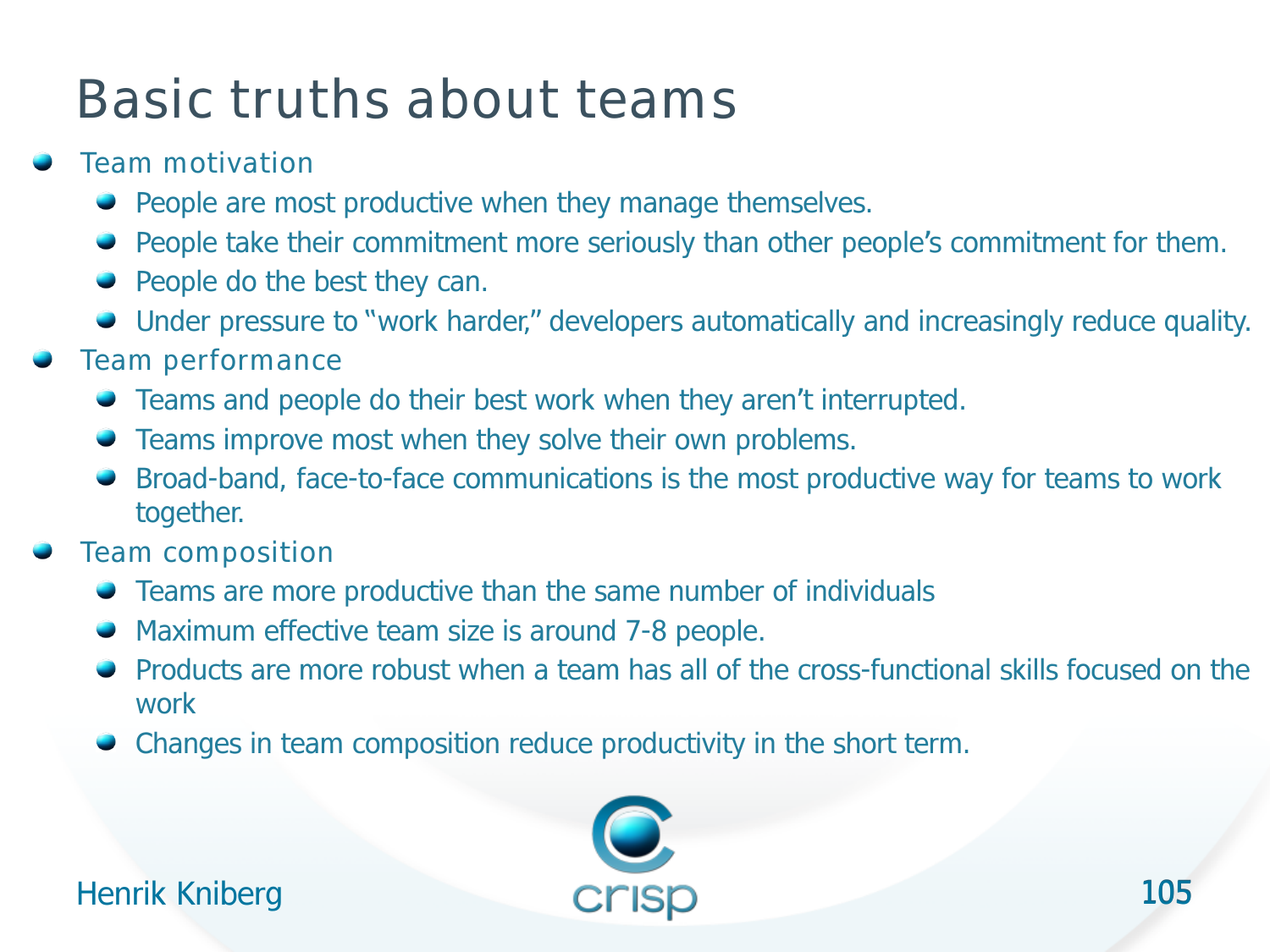

# Basic truths about teams
Team motivation
People are most productive when they manage themselves.
People take their commitment more seriously than other people’s commitment for them.
People do the best they can.
Under pressure to “work harder,” developers automatically and increasingly reduce quality.
Team performance
Teams and people do their best work when they aren’t interrupted.
Teams improve most when they solve their own problems.
Broad-band, face-to-face communications is the most productive way for teams to work together.
Team composition
Teams are more productive than the same number of individuals
Maximum effective team size is around 7-8 people.
Products are more robust when a team has all of the cross-functional skills focused on the work
Changes in team composition reduce productivity in the short term.

105
Henrik Kniberg